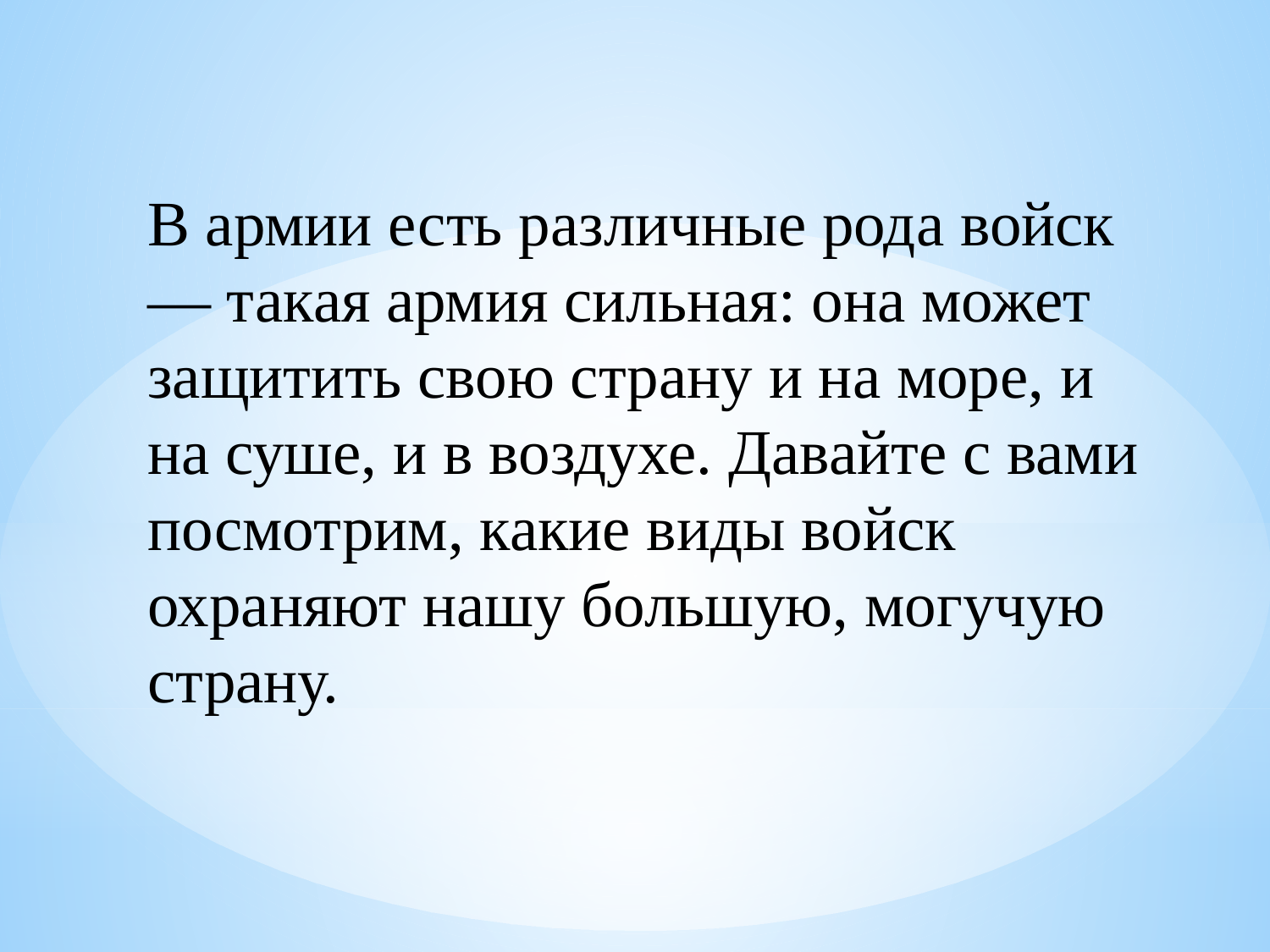

В армии есть различные рода войск — такая армия сильная: она может защитить свою страну и на море, и на суше, и в воздухе. Давайте с вами посмотрим, какие виды войск охраняют нашу большую, могучую страну.